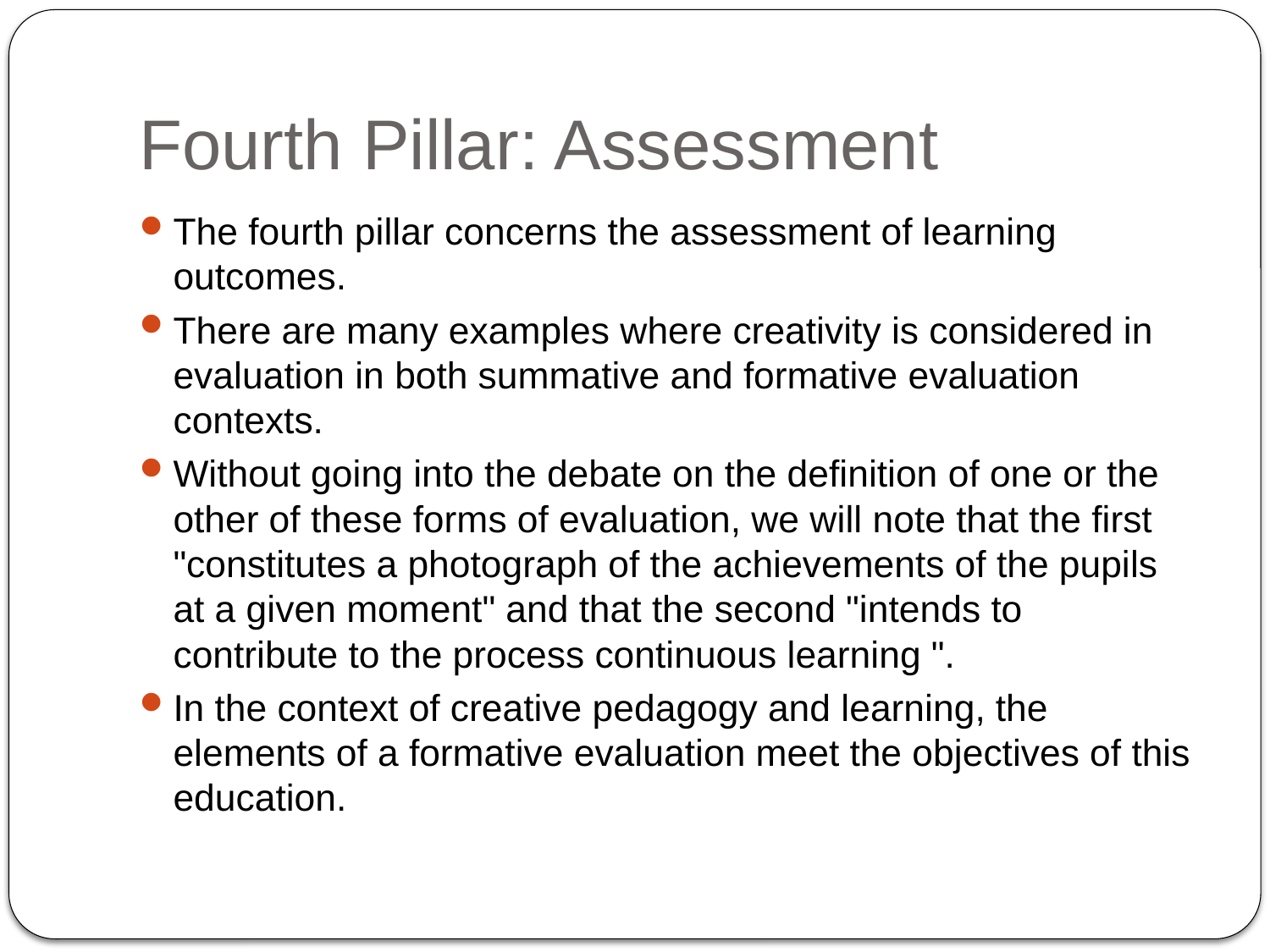

# Fourth Pillar: Assessment
The fourth pillar concerns the assessment of learning outcomes.
There are many examples where creativity is considered in evaluation in both summative and formative evaluation contexts.
Without going into the debate on the definition of one or the other of these forms of evaluation, we will note that the first "constitutes a photograph of the achievements of the pupils at a given moment" and that the second "intends to contribute to the process continuous learning ".
In the context of creative pedagogy and learning, the elements of a formative evaluation meet the objectives of this education.